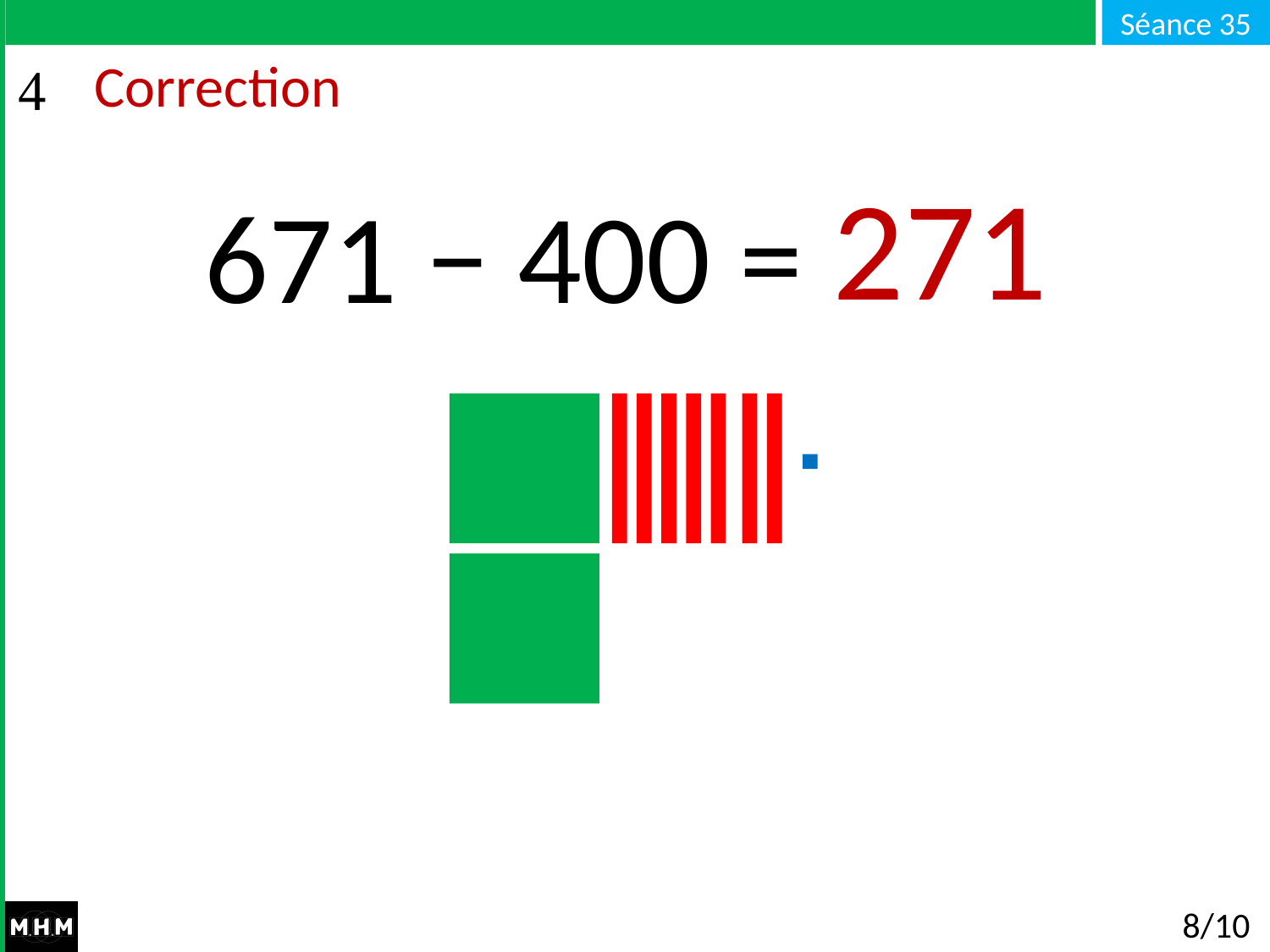

# Correction
271
671 − 400 = …

8/10